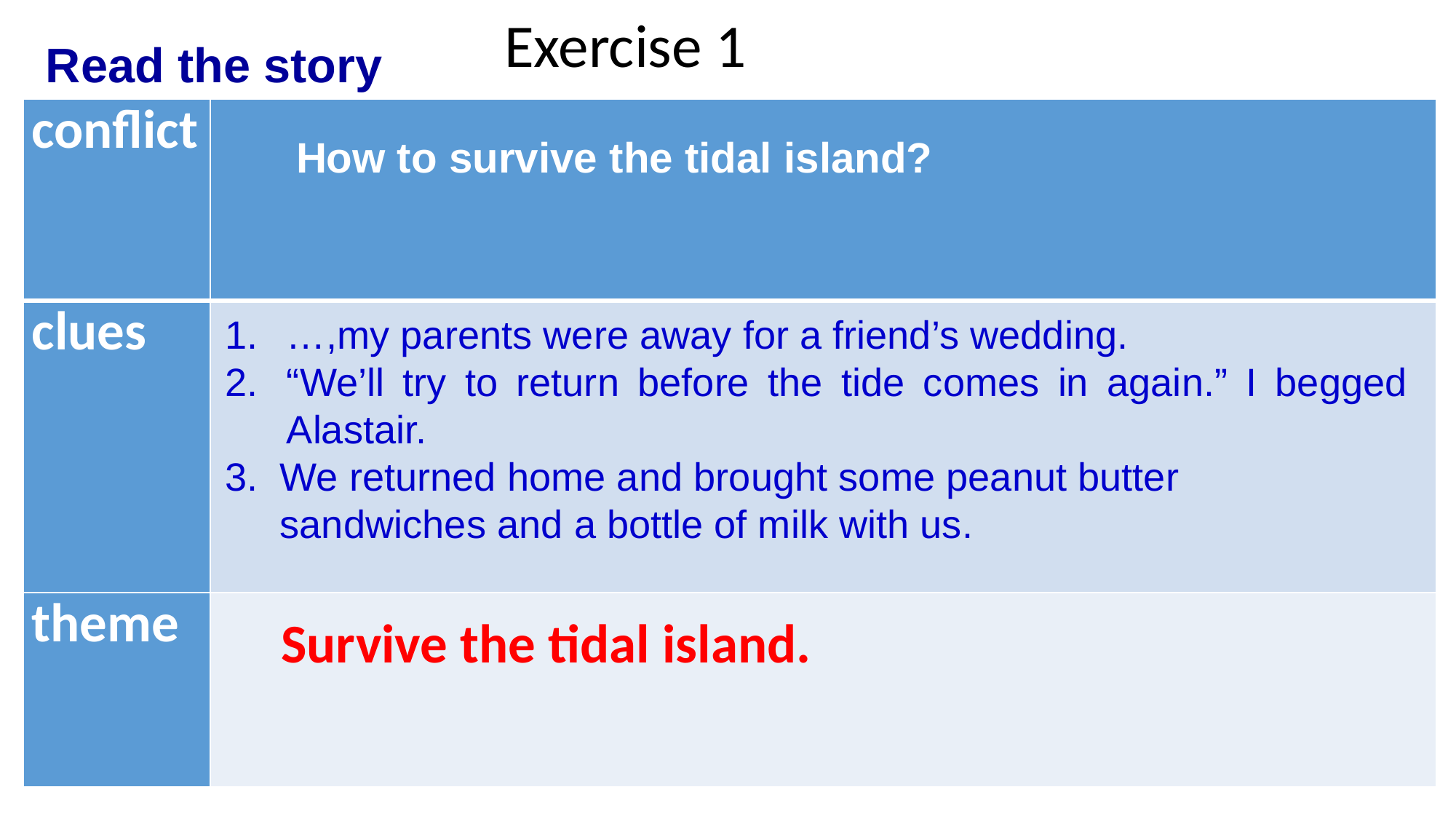

Read the story
Exercise 1
| conflict |  |
| --- | --- |
| clues |  |
| theme | Survive the tidal island. |
      How to survive the tidal island?

…,my parents were away for a friend’s wedding.
“We’ll try to return before the tide comes in again.” I begged Alastair.
3.  We returned home and brought some peanut butter
     sandwiches and a bottle of milk with us.